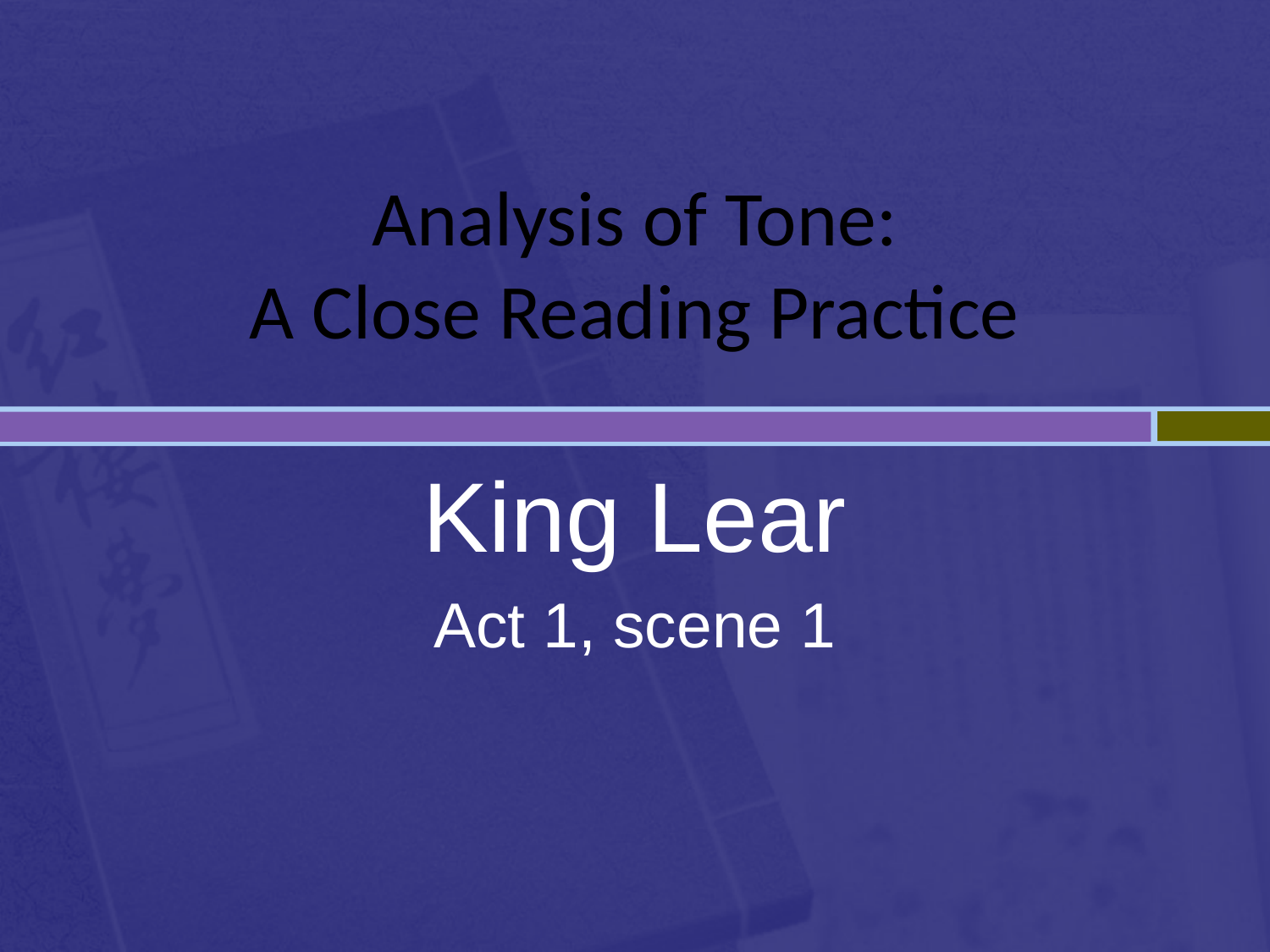

# Analysis of Tone: A Close Reading Practice
King Lear
Act 1, scene 1